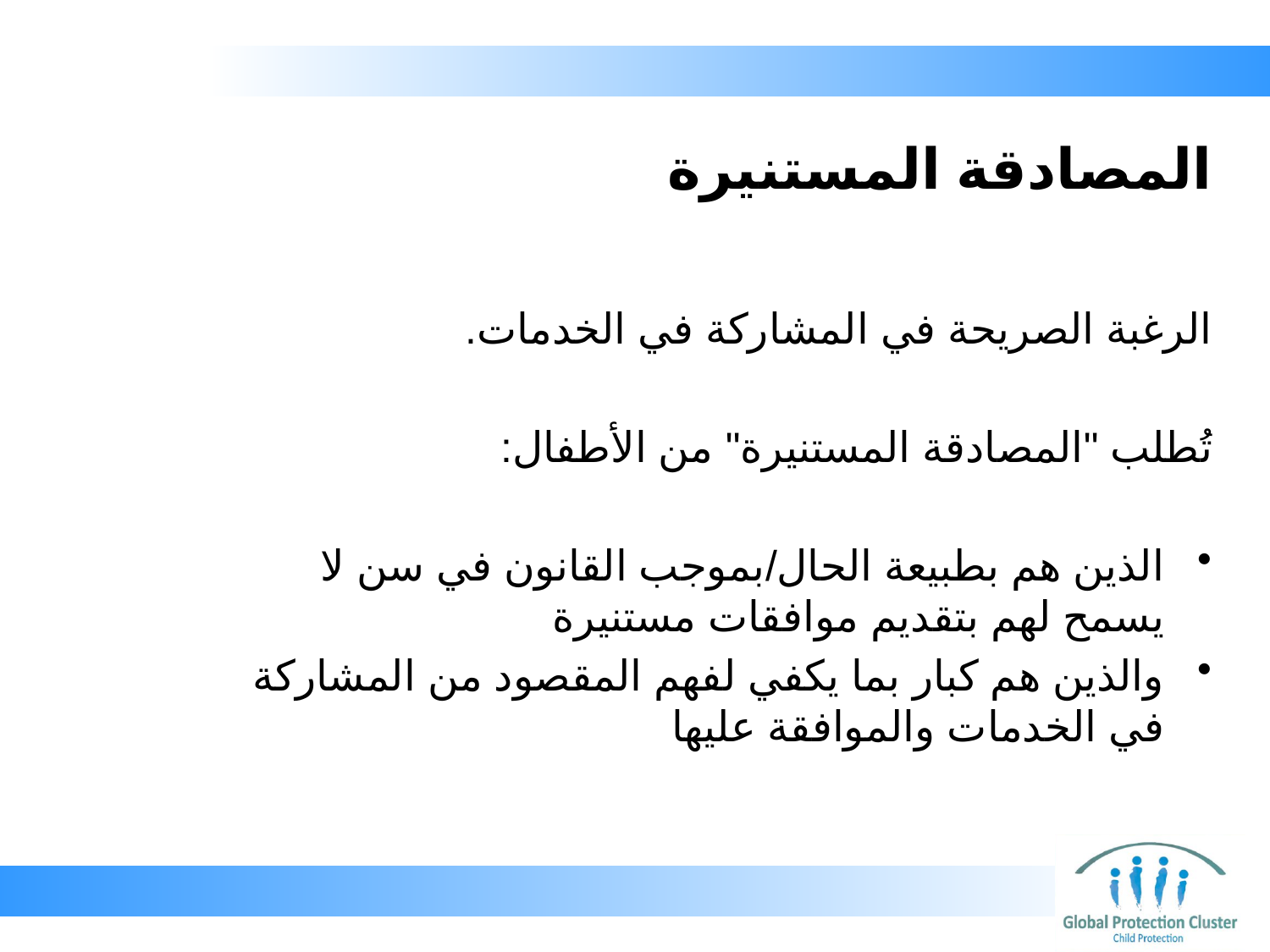

# المصادقة المستنيرة

الرغبة الصريحة في المشاركة في الخدمات.

تُطلب "المصادقة المستنيرة" من الأطفال:

الذين هم بطبيعة الحال/بموجب القانون في سن لا يسمح لهم بتقديم موافقات مستنيرة
والذين هم كبار بما يكفي لفهم المقصود من المشاركة في الخدمات والموافقة عليها